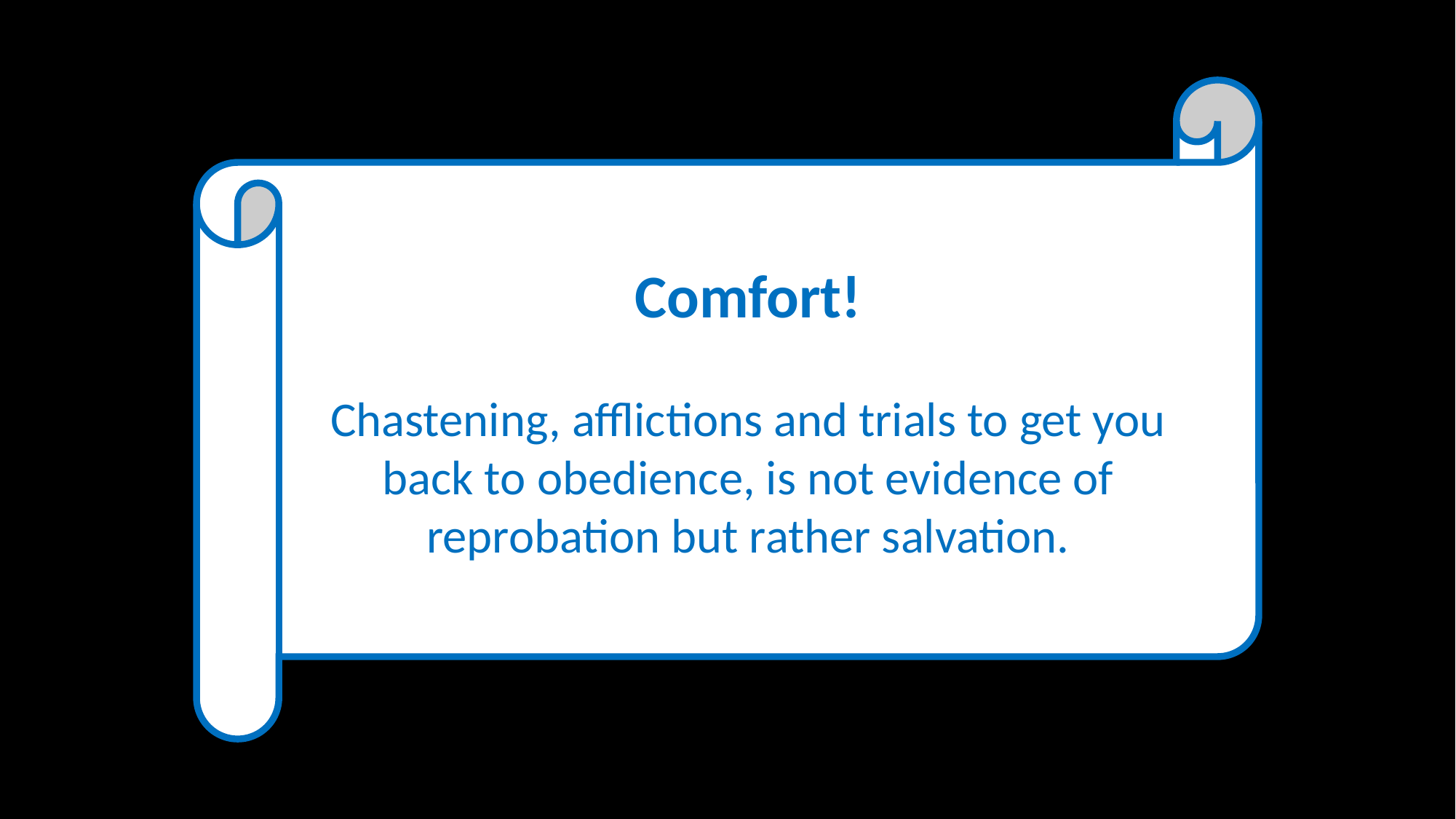

Comfort!

Chastening, afflictions and trials to get you back to obedience, is not evidence of reprobation but rather salvation.